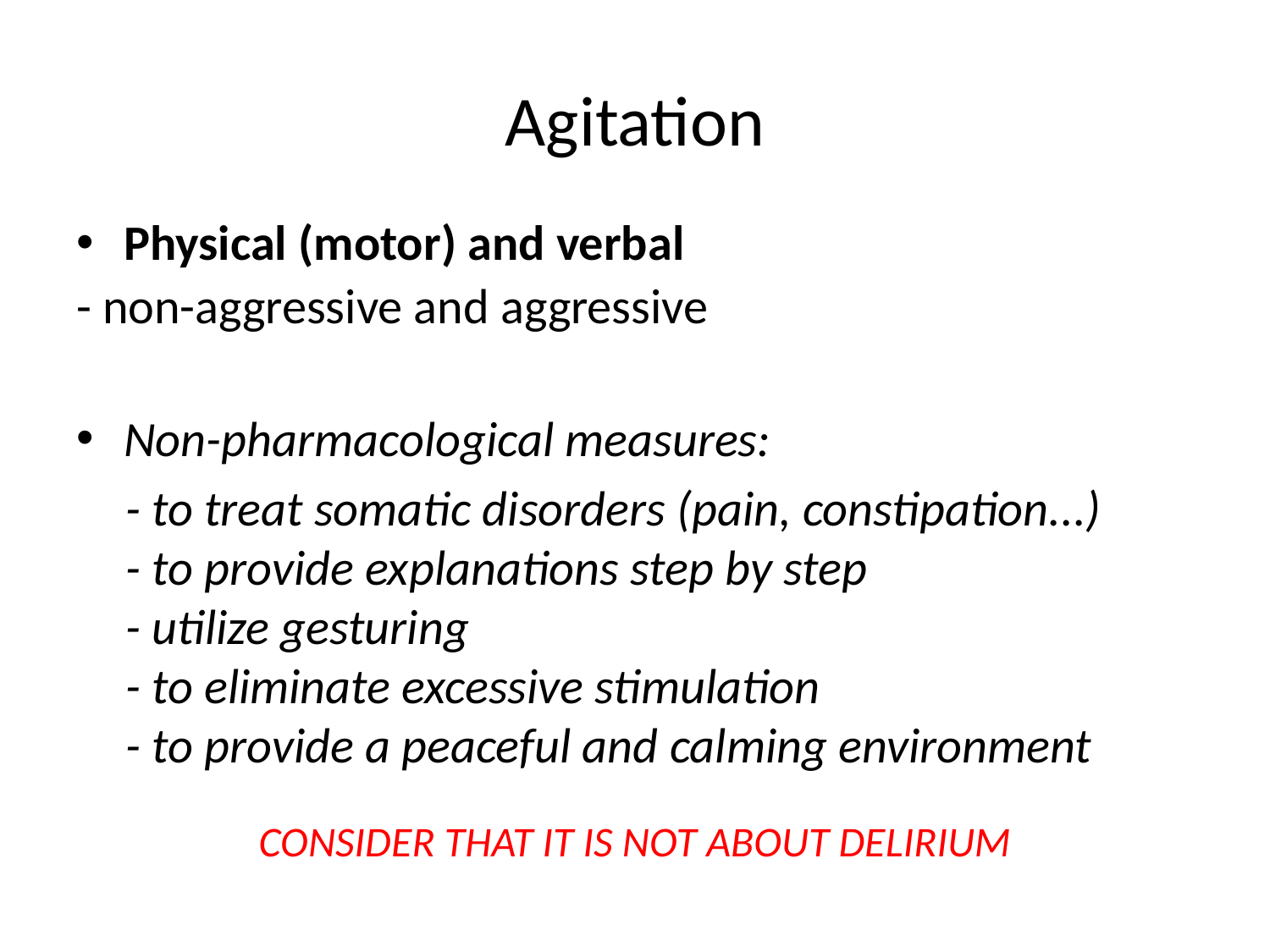

Agitation
Physical (motor) and verbal
- non-aggressive and aggressive

Non-pharmacological measures:
- to treat somatic disorders (pain, constipation...)
- to provide explanations step by step
- utilize gesturing
- to eliminate excessive stimulation
- to provide a peaceful and calming environment

CONSIDER THAT IT IS NOT ABOUT DELIRIUM